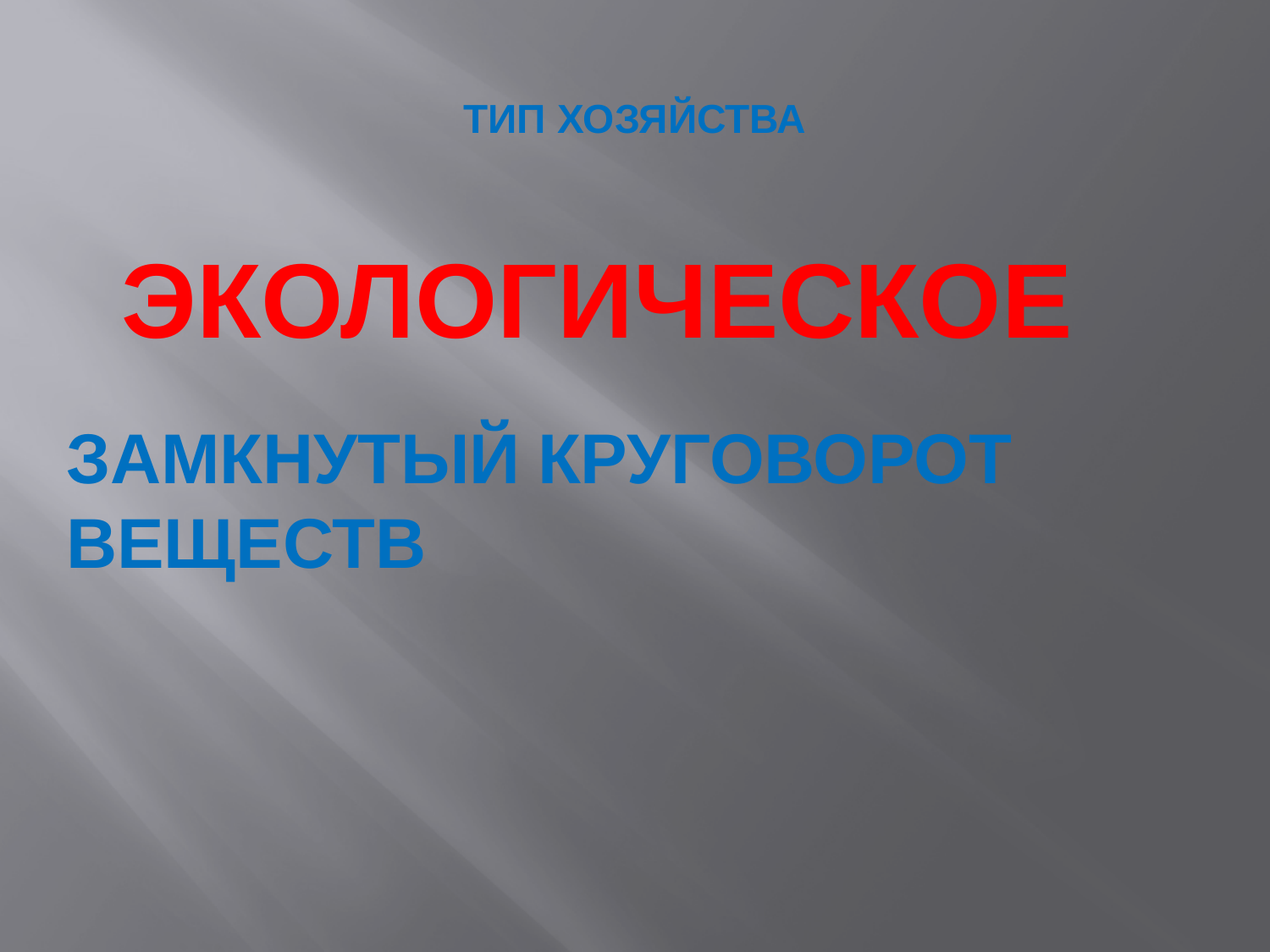

# ТИП ХОЗЯЙСТВА
ЭКОЛОГИЧЕСКОЕ
ЗАМКНУТЫЙ КРУГОВОРОТ ВЕЩЕСТВ